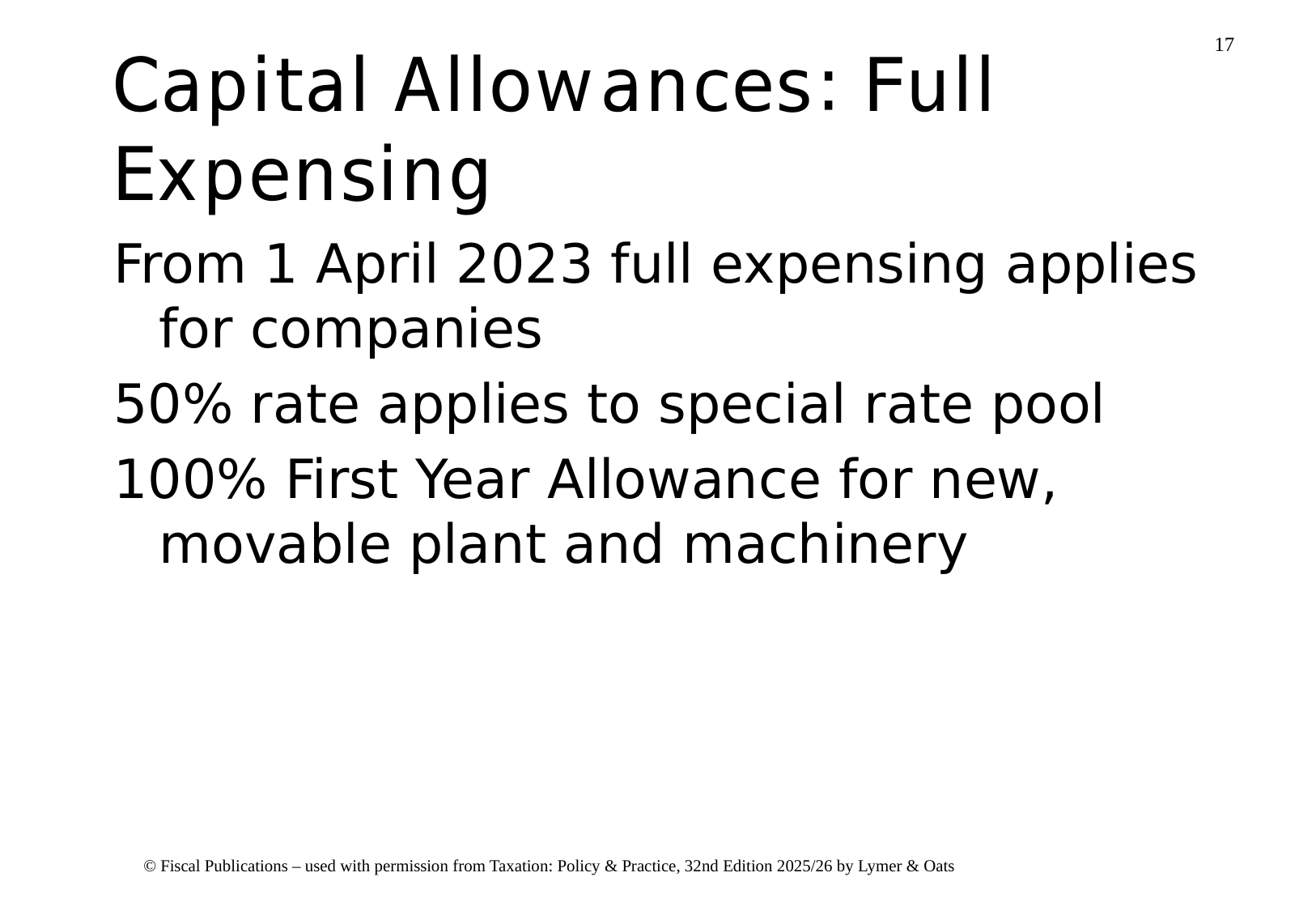

# Capital Allowances: Full Expensing
From 1 April 2023 full expensing applies for companies
50% rate applies to special rate pool
100% First Year Allowance for new, movable plant and machinery